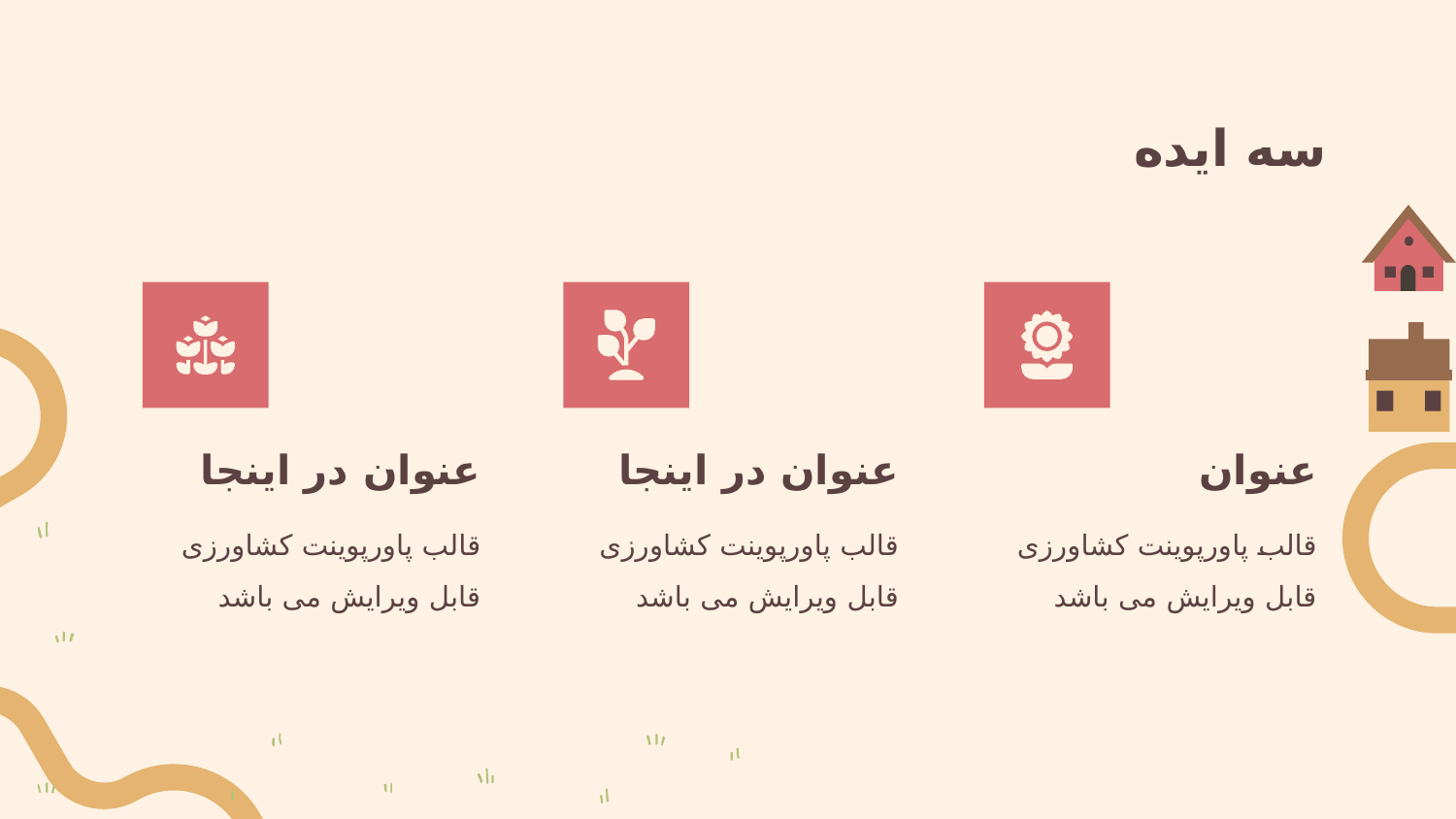

# سه ایده

عنوان در اینجا
عنوان در اینجا
عنوان
قالب پاورپوینت کشاورزی قابل ویرایش می باشد
قالب پاورپوینت کشاورزی قابل ویرایش می باشد
قالب پاورپوینت کشاورزی قابل ویرایش می باشد